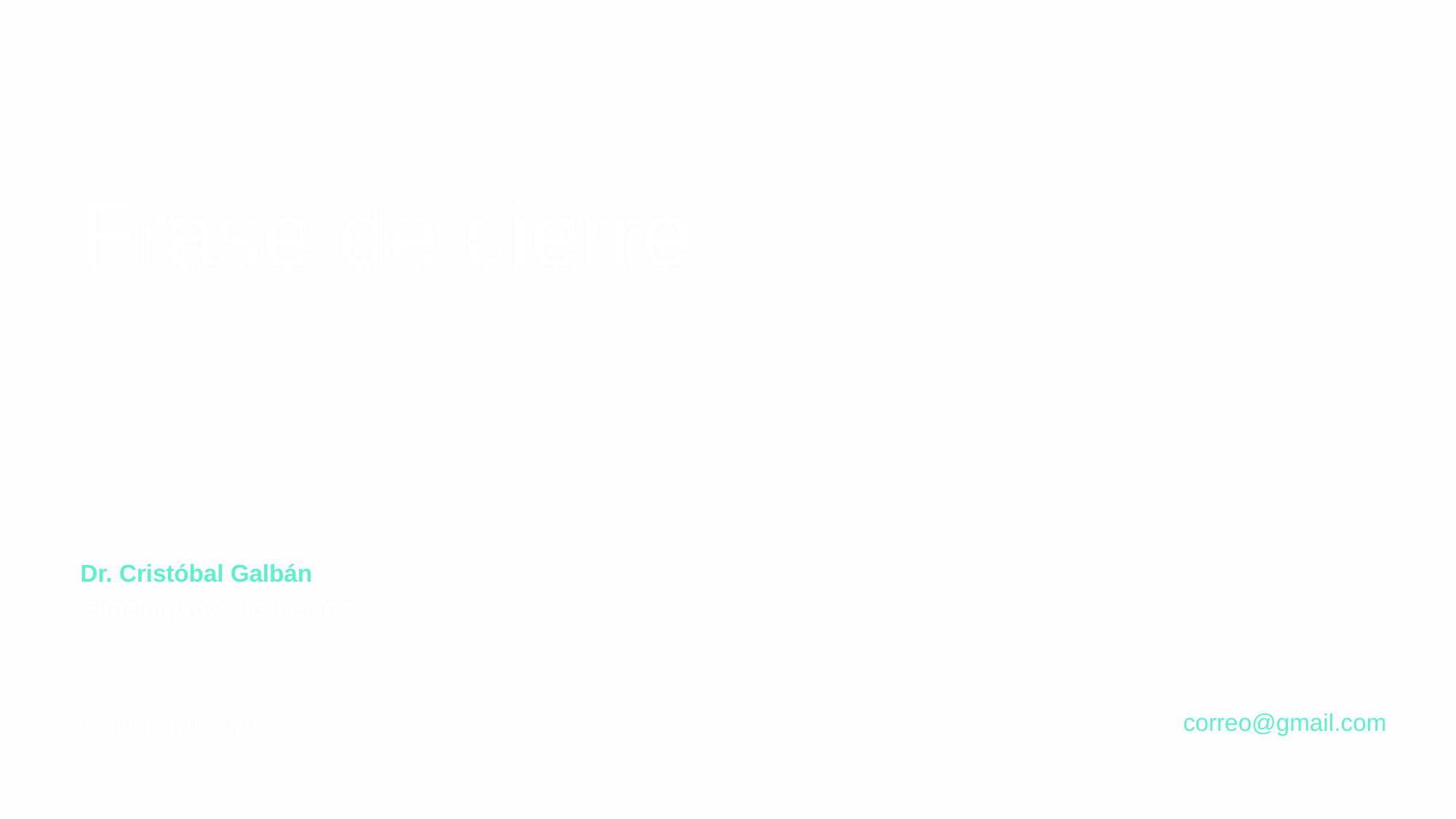

Frase de cierre
Dr. Cristóbal Galbán
Director proyecto Icemelt
12 de marzo, 2026
correo@gmail.com